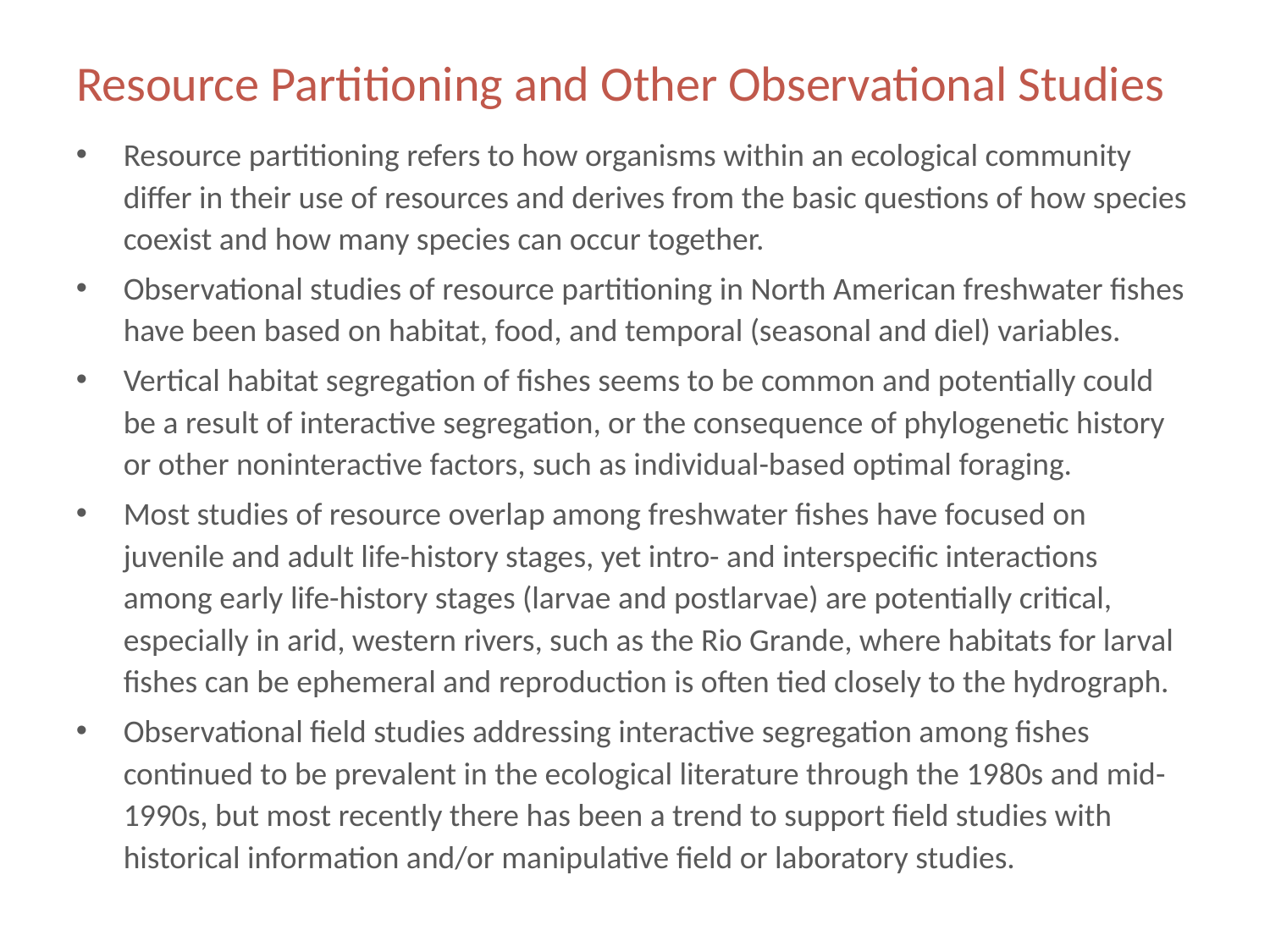

# Resource Partitioning and Other Observational Studies
Resource partitioning refers to how organisms within an ecological community differ in their use of resources and derives from the basic questions of how species coexist and how many species can occur together.
Observational studies of resource partitioning in North American freshwater fishes have been based on habitat, food, and temporal (seasonal and diel) variables.
Vertical habitat segregation of fishes seems to be common and potentially could be a result of interactive segregation, or the consequence of phylogenetic history or other noninteractive factors, such as individual-based optimal foraging.
Most studies of resource overlap among freshwater fishes have focused on juvenile and adult life-history stages, yet intro- and interspecific interactions among early life-history stages (larvae and postlarvae) are potentially critical, especially in arid, western rivers, such as the Rio Grande, where habitats for larval fishes can be ephemeral and reproduction is often tied closely to the hydrograph.
Observational field studies addressing interactive segregation among fishes continued to be prevalent in the ecological literature through the 1980s and mid-1990s, but most recently there has been a trend to support field studies with historical information and/or manipulative field or laboratory studies.